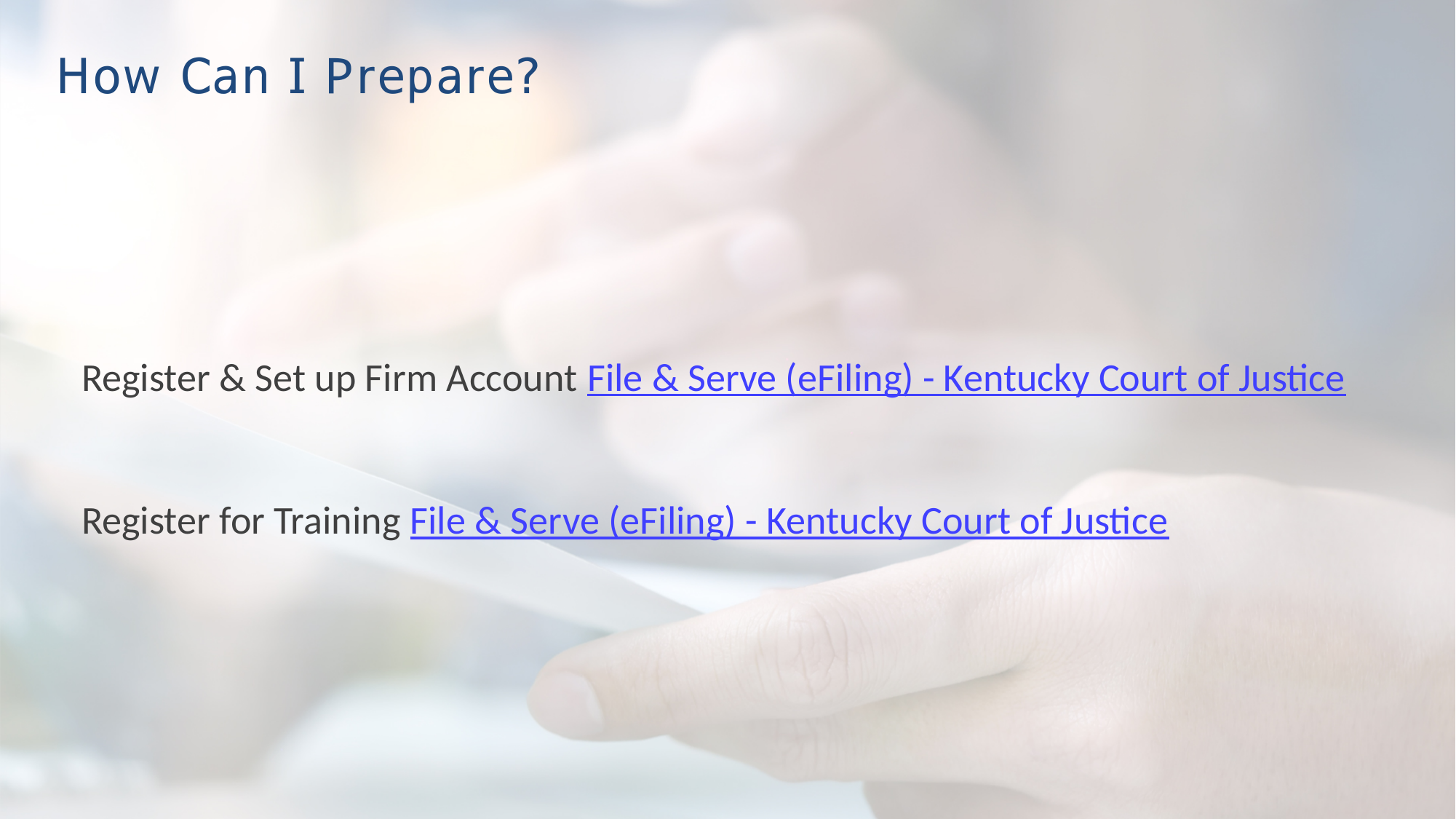

# How Can I Prepare?

Register & Set up Firm Account File & Serve (eFiling) - Kentucky Court of Justice

Register for Training File & Serve (eFiling) - Kentucky Court of Justice